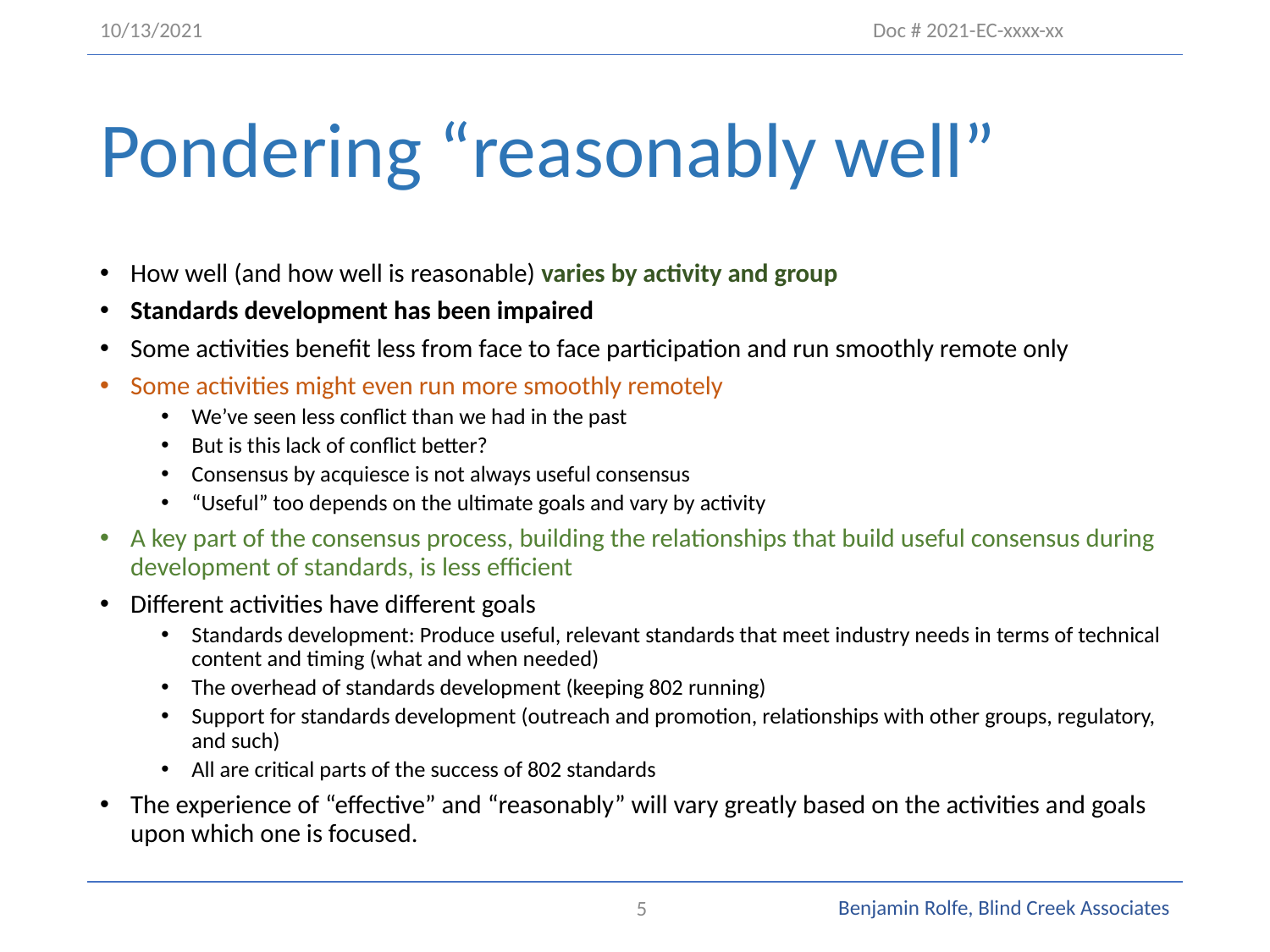

10/13/2021
Doc # 2021-EC-xxxx-xx
# Pondering “reasonably well”
How well (and how well is reasonable) varies by activity and group
Standards development has been impaired
Some activities benefit less from face to face participation and run smoothly remote only
Some activities might even run more smoothly remotely
We’ve seen less conflict than we had in the past
But is this lack of conflict better?
Consensus by acquiesce is not always useful consensus
“Useful” too depends on the ultimate goals and vary by activity
A key part of the consensus process, building the relationships that build useful consensus during development of standards, is less efficient
Different activities have different goals
Standards development: Produce useful, relevant standards that meet industry needs in terms of technical content and timing (what and when needed)
The overhead of standards development (keeping 802 running)
Support for standards development (outreach and promotion, relationships with other groups, regulatory, and such)
All are critical parts of the success of 802 standards
The experience of “effective” and “reasonably” will vary greatly based on the activities and goals upon which one is focused.
5